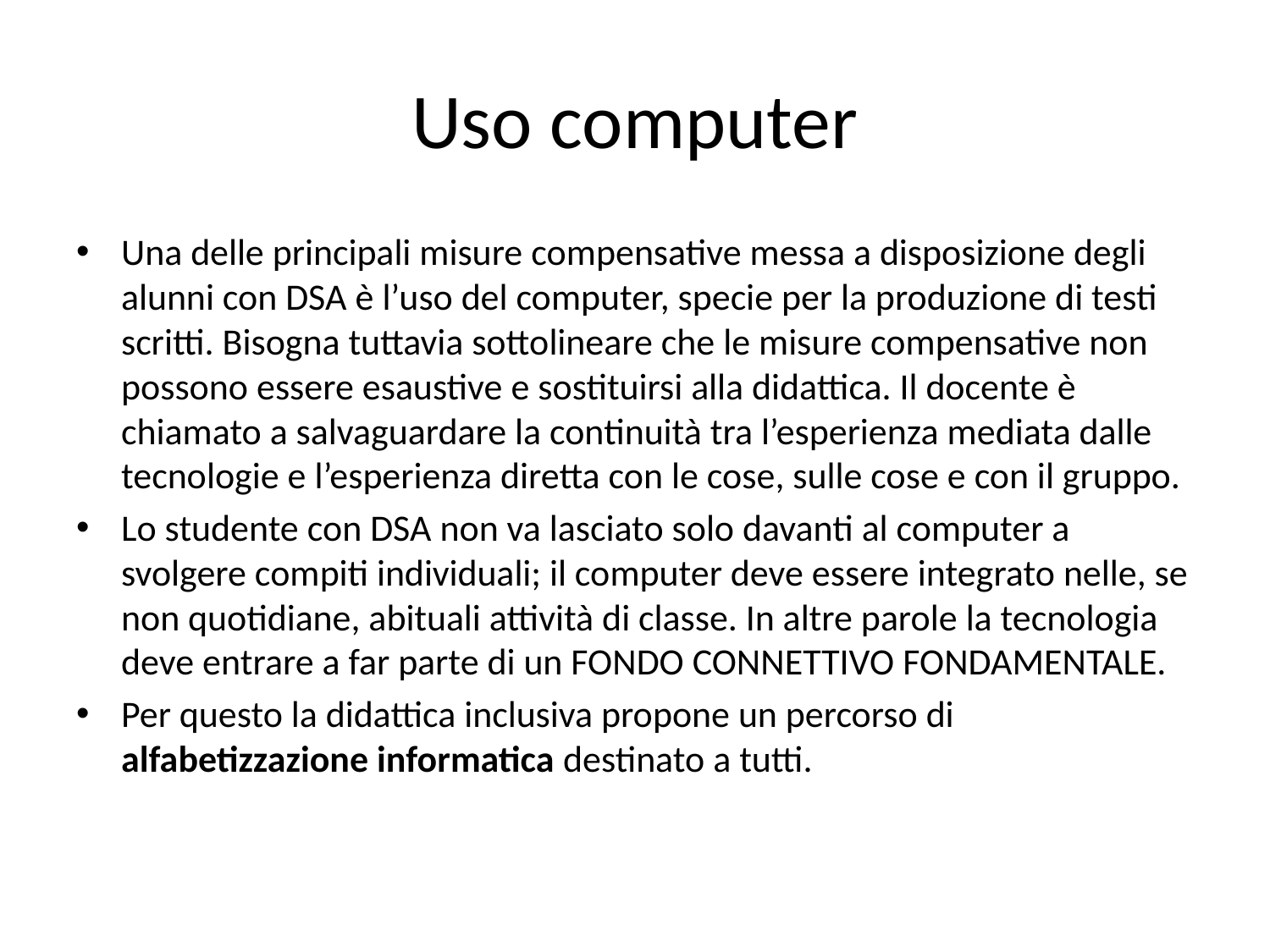

# Uso computer
Una delle principali misure compensative messa a disposizione degli alunni con DSA è l’uso del computer, specie per la produzione di testi scritti. Bisogna tuttavia sottolineare che le misure compensative non possono essere esaustive e sostituirsi alla didattica. Il docente è chiamato a salvaguardare la continuità tra l’esperienza mediata dalle tecnologie e l’esperienza diretta con le cose, sulle cose e con il gruppo.
Lo studente con DSA non va lasciato solo davanti al computer a svolgere compiti individuali; il computer deve essere integrato nelle, se non quotidiane, abituali attività di classe. In altre parole la tecnologia deve entrare a far parte di un FONDO CONNETTIVO FONDAMENTALE.
Per questo la didattica inclusiva propone un percorso di alfabetizzazione informatica destinato a tutti.